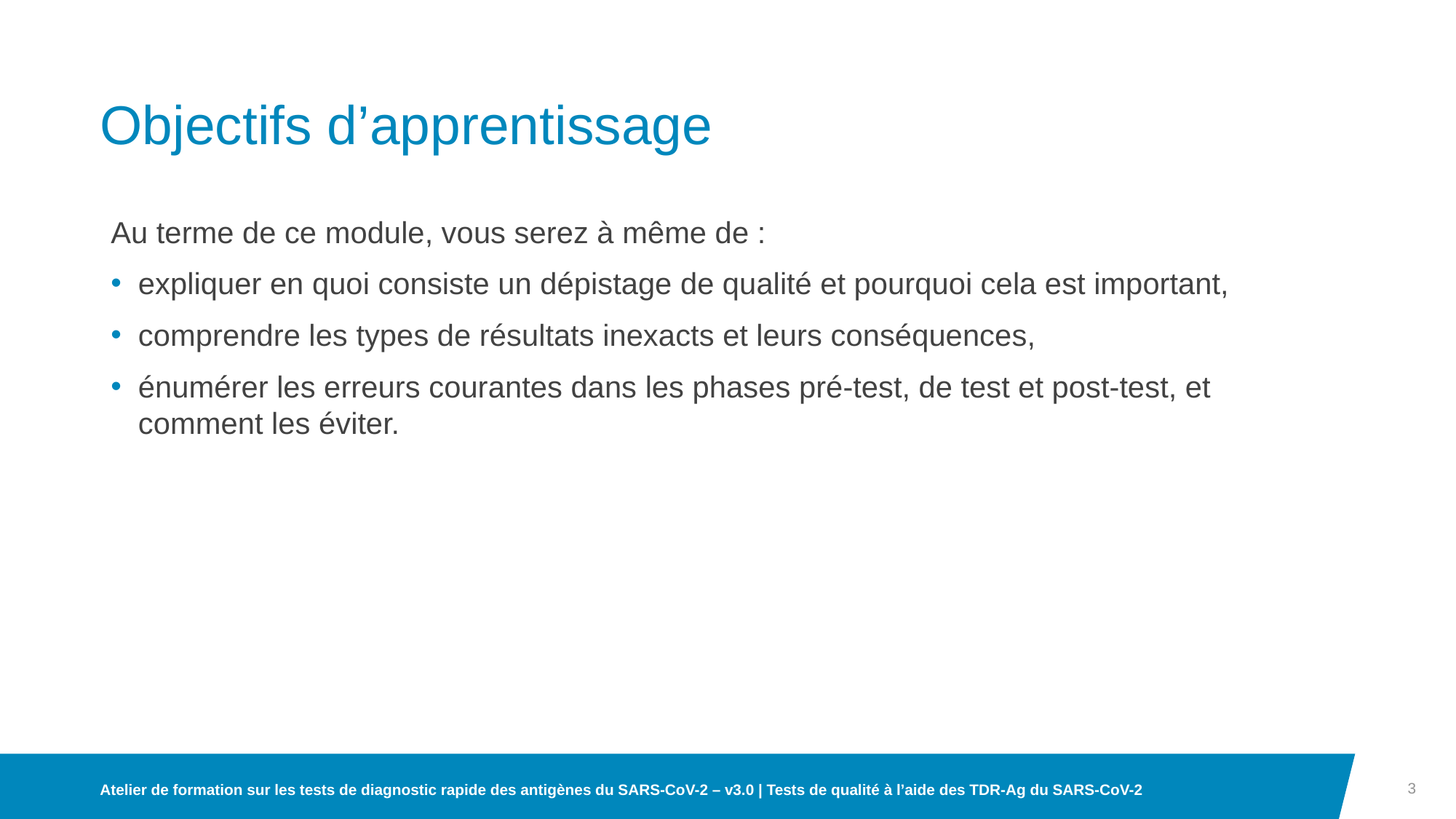

# Objectifs d’apprentissage
Au terme de ce module, vous serez à même de :
expliquer en quoi consiste un dépistage de qualité et pourquoi cela est important,
comprendre les types de résultats inexacts et leurs conséquences,
énumérer les erreurs courantes dans les phases pré-test, de test et post-test, et comment les éviter.

3
Atelier de formation sur les tests de diagnostic rapide des antigènes du SARS-CoV-2 – v3.0 | Tests de qualité à l’aide des TDR-Ag du SARS-CoV-2